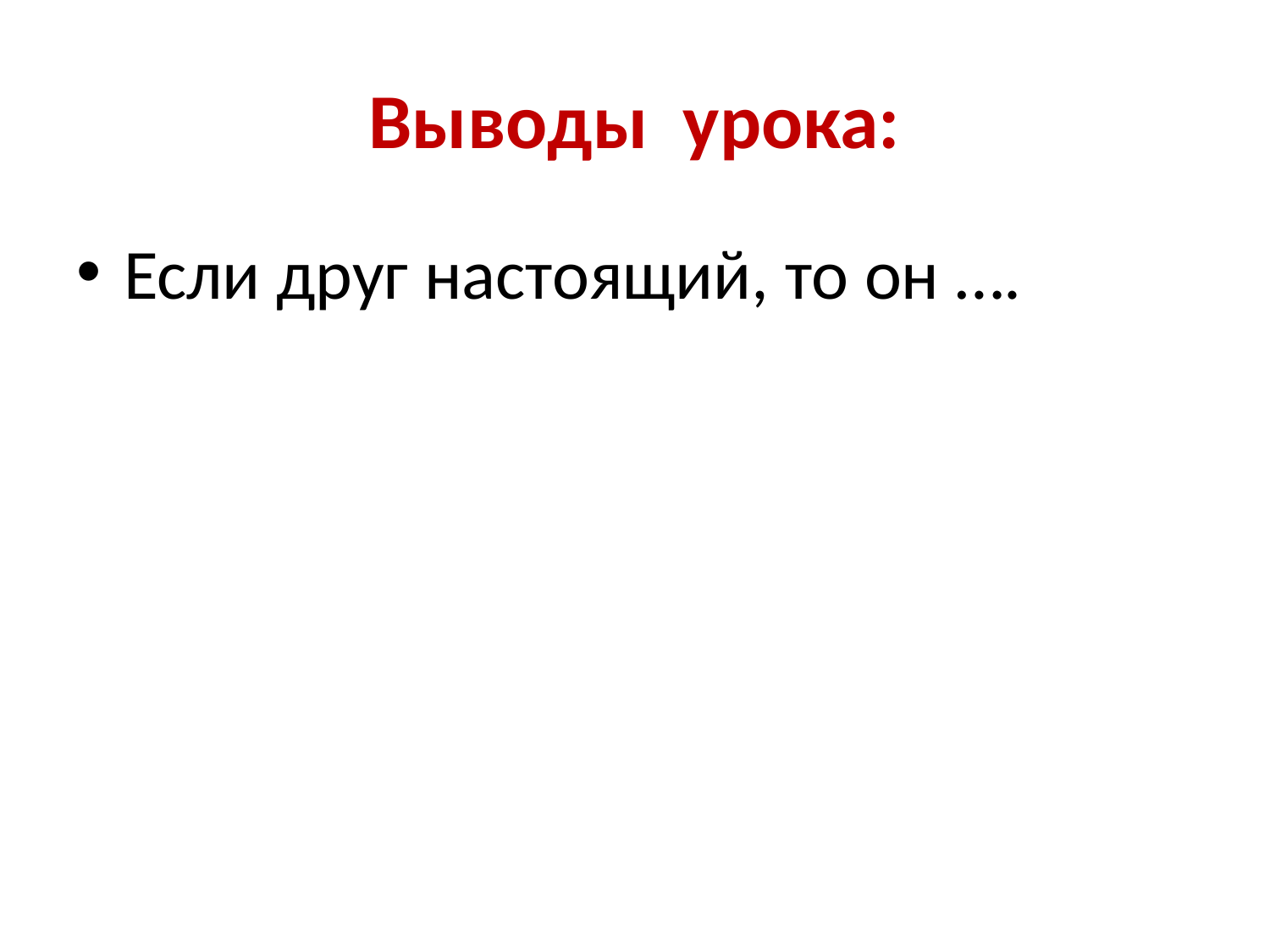

# Выводы  урока:
Если друг настоящий, то он ….